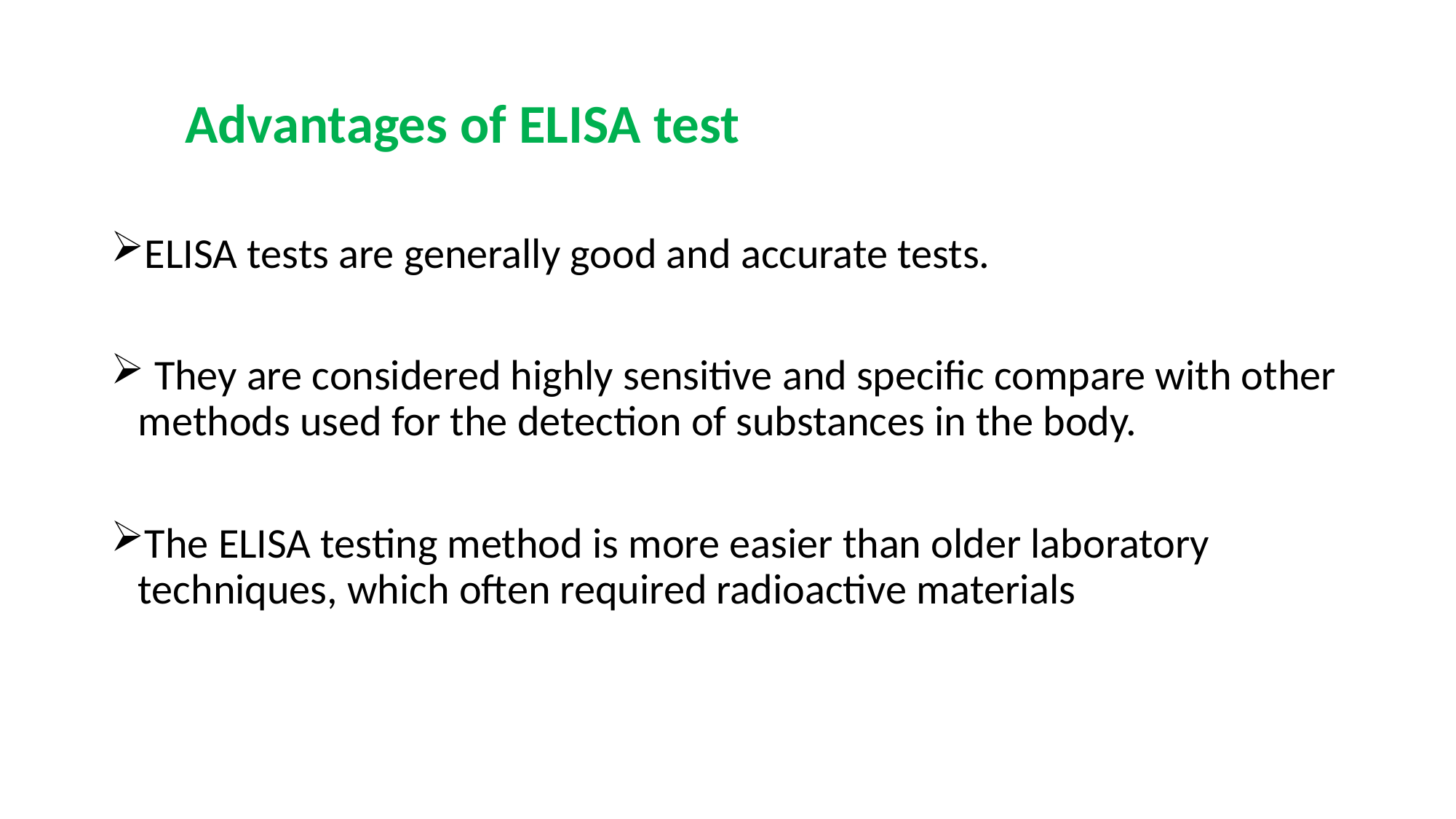

Advantages of ELISA test

ELISA tests are generally good and accurate tests.

 They are considered highly sensitive and specific compare with other methods used for the detection of substances in the body.

The ELISA testing method is more easier than older laboratory techniques, which often required radioactive materials